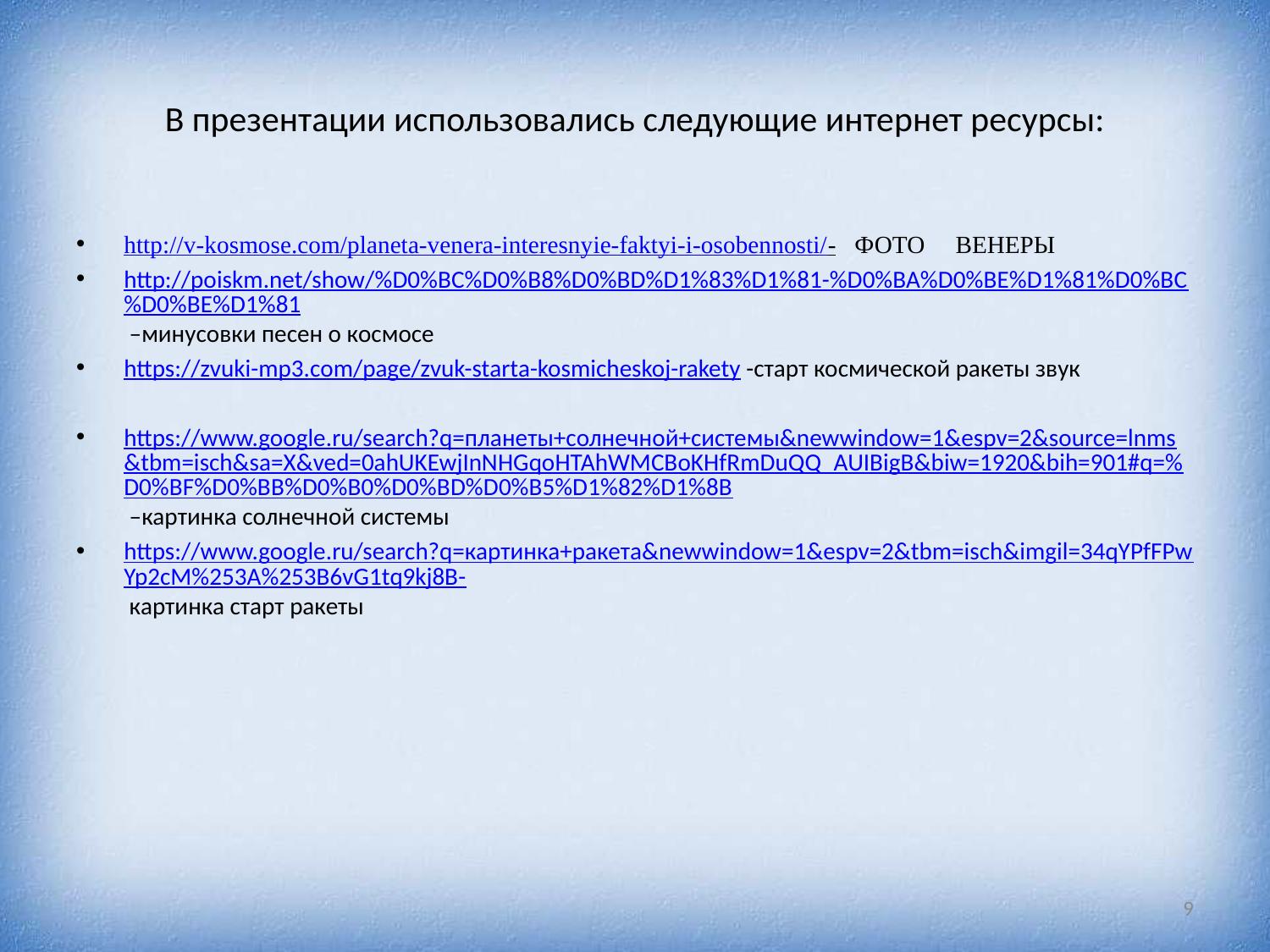

# В презентации использовались следующие интернет ресурсы:
http://v-kosmose.com/planeta-venera-interesnyie-faktyi-i-osobennosti/-   ФОТО     ВЕНЕРЫ
http://poiskm.net/show/%D0%BC%D0%B8%D0%BD%D1%83%D1%81-%D0%BA%D0%BE%D1%81%D0%BC%D0%BE%D1%81 –минусовки песен о космосе
https://zvuki-mp3.com/page/zvuk-starta-kosmicheskoj-rakety -старт космической ракеты звук

https://www.google.ru/search?q=планеты+солнечной+системы&newwindow=1&espv=2&source=lnms&tbm=isch&sa=X&ved=0ahUKEwjInNHGqoHTAhWMCBoKHfRmDuQQ_AUIBigB&biw=1920&bih=901#q=%D0%BF%D0%BB%D0%B0%D0%BD%D0%B5%D1%82%D1%8B –картинка солнечной системы
https://www.google.ru/search?q=картинка+ракета&newwindow=1&espv=2&tbm=isch&imgil=34qYPfFPwYp2cM%253A%253B6vG1tq9kj8B- картинка старт ракеты

9